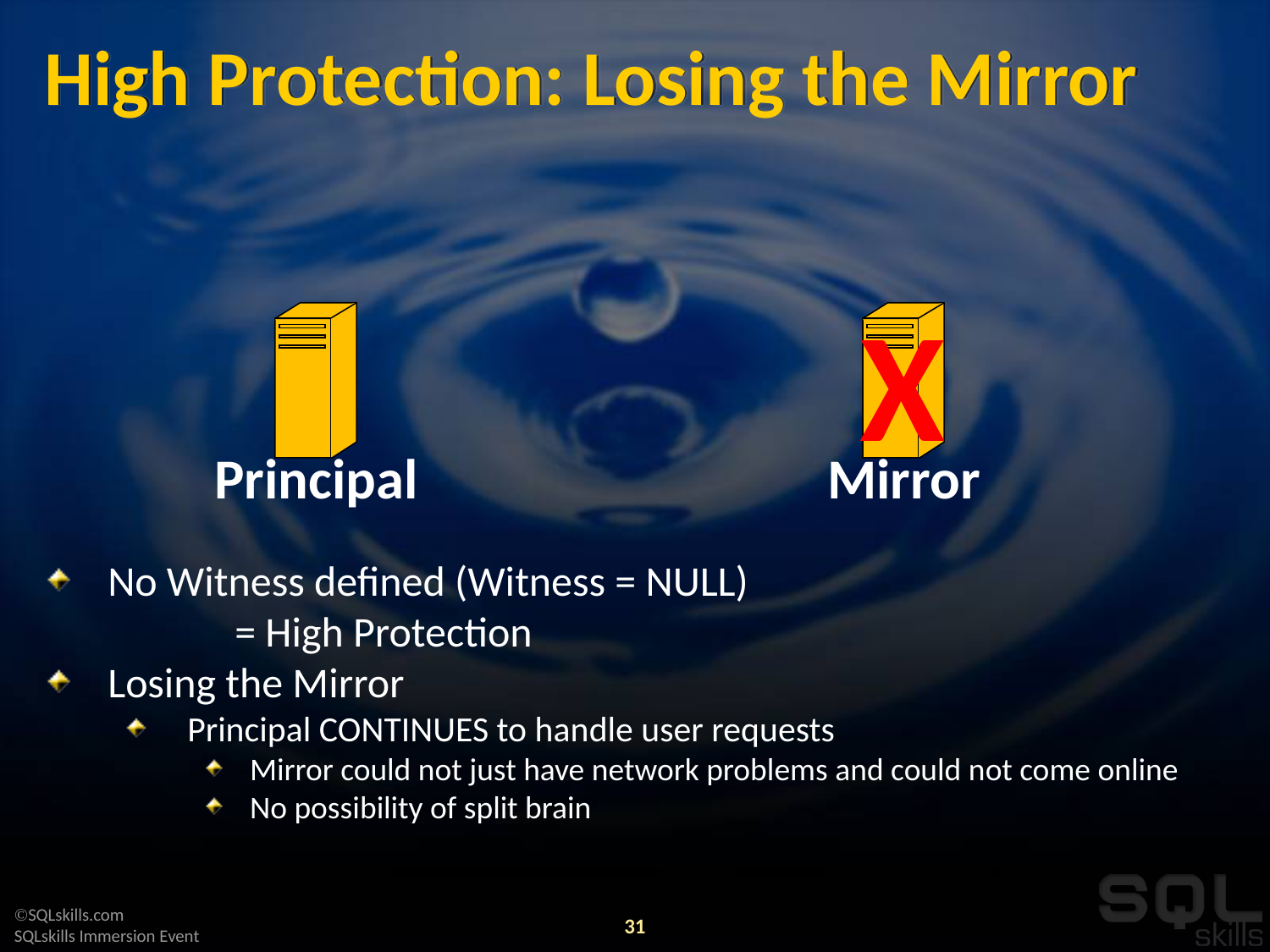

# High Protection: Losing the Mirror

No Witness defined (Witness = NULL)
	= High Protection
Losing the Mirror
Principal CONTINUES to handle user requests
Mirror could not just have network problems and could not come online
No possibility of split brain
X
Principal
Mirror
31